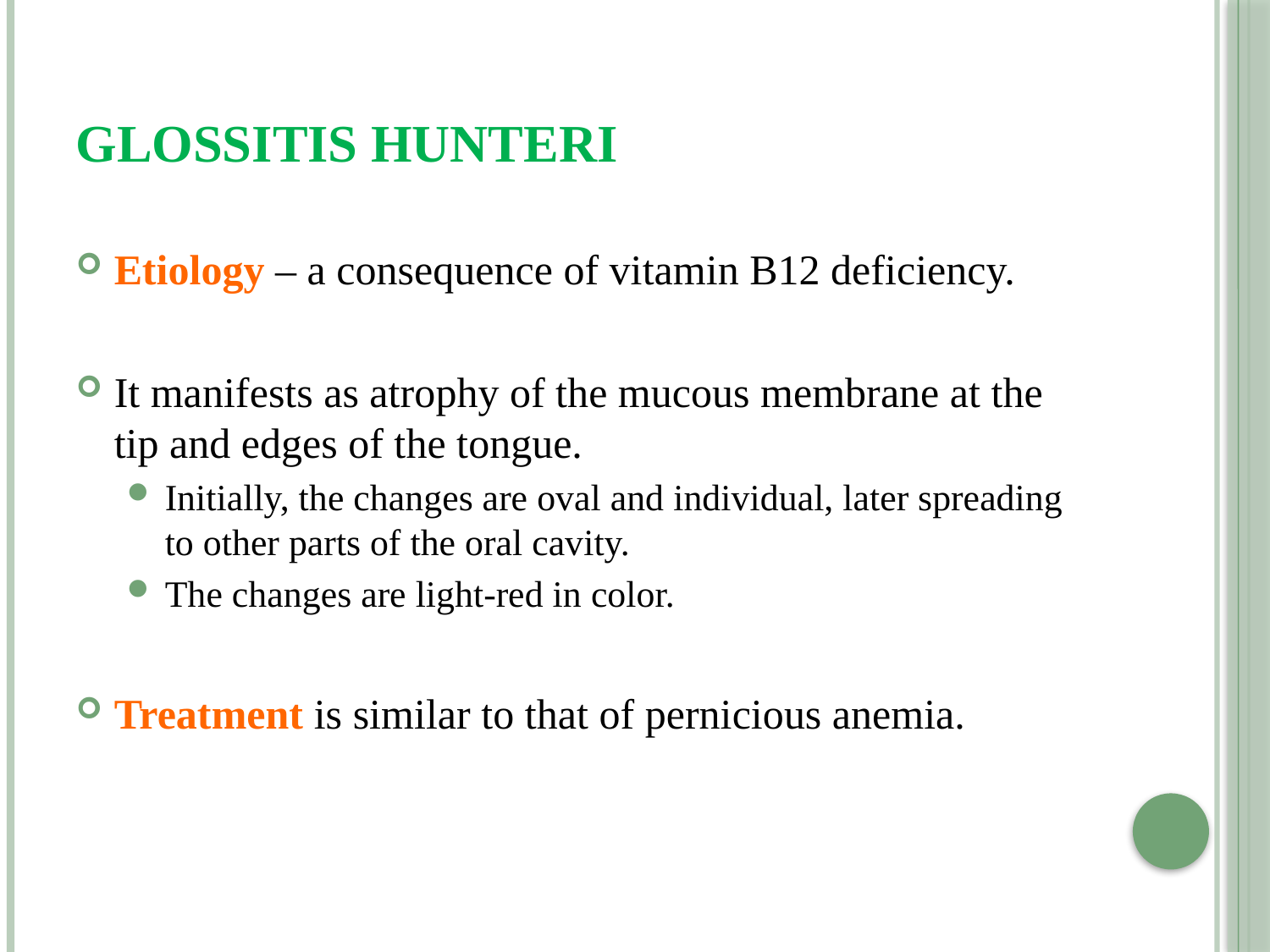

# Glossitis Hunteri
Etiology – a consequence of vitamin B12 deficiency.

It manifests as atrophy of the mucous membrane at the tip and edges of the tongue.
Initially, the changes are oval and individual, later spreading to other parts of the oral cavity.
The changes are light-red in color.

Treatment is similar to that of pernicious anemia.